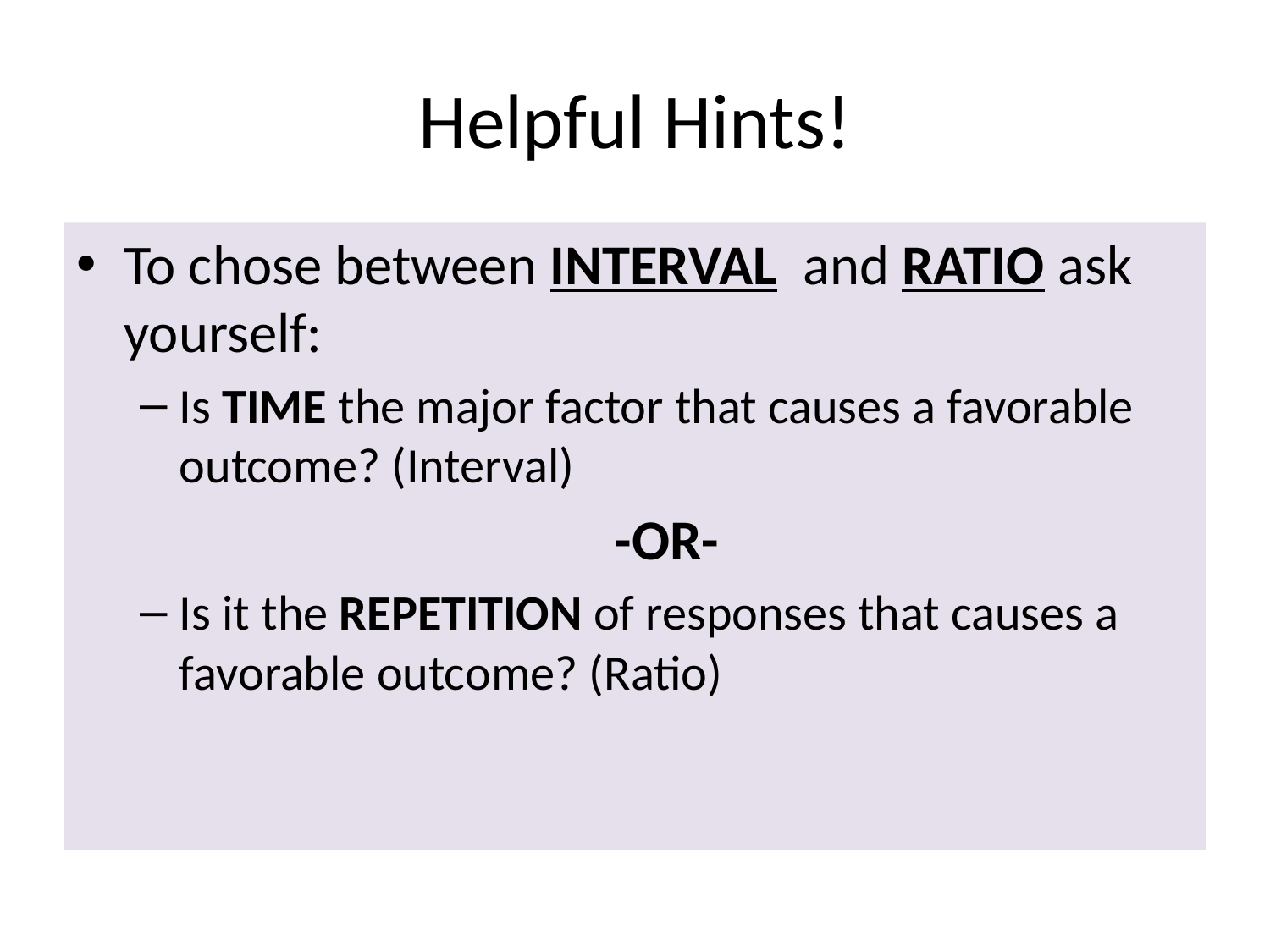

# Helpful Hints!
To chose between INTERVAL  and RATIO ask yourself:
Is TIME the major factor that causes a favorable outcome? (Interval)
-OR-
Is it the REPETITION of responses that causes a favorable outcome? (Ratio)